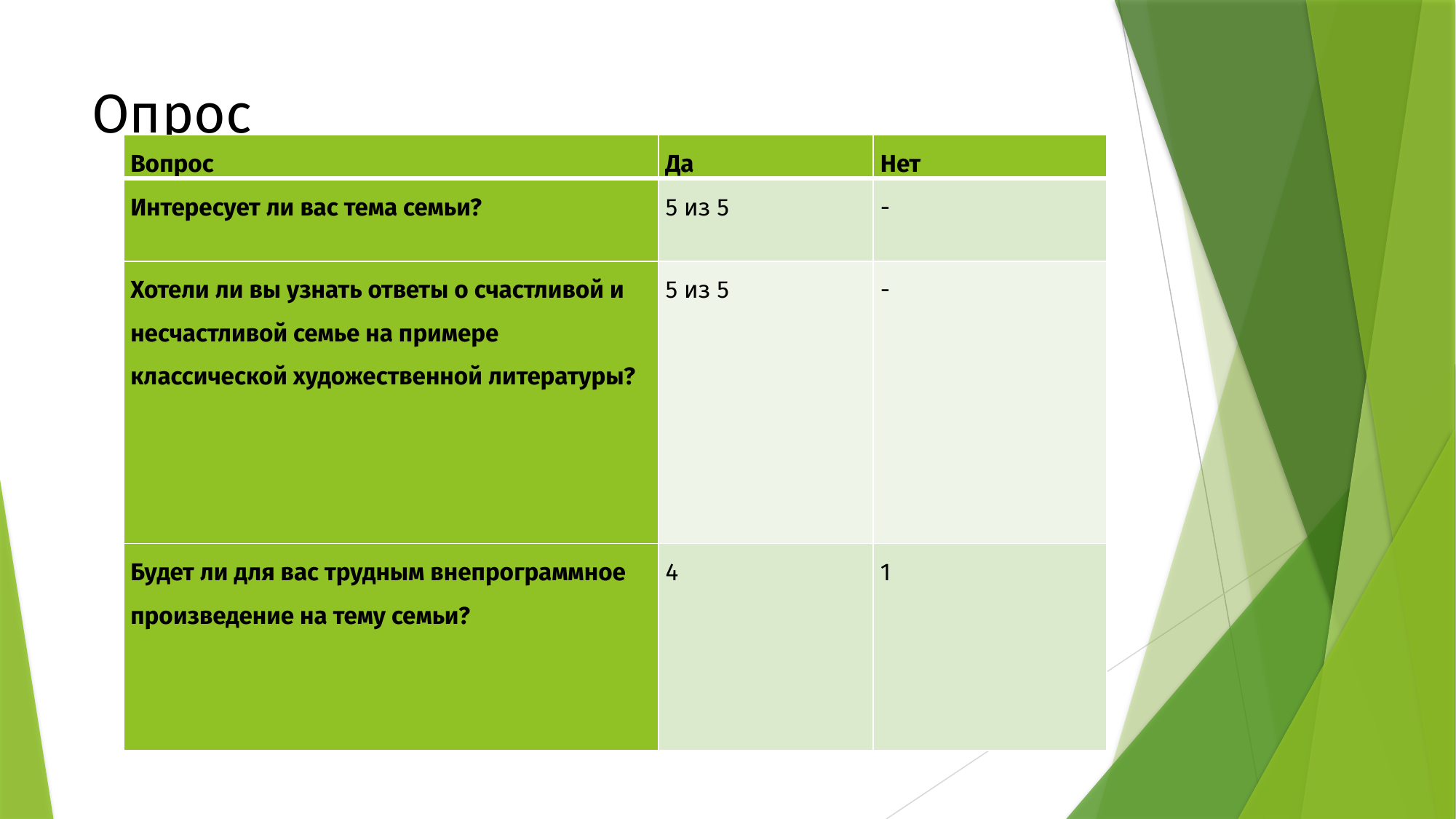

# Опрос
| Вопрос | Да | Нет |
| --- | --- | --- |
| Интересует ли вас тема семьи? | 5 из 5 | - |
| Хотели ли вы узнать ответы о счастливой и несчастливой семье на примере классической художественной литературы? | 5 из 5 | - |
| Будет ли для вас трудным внепрограммное произведение на тему семьи? | 4 | 1 |